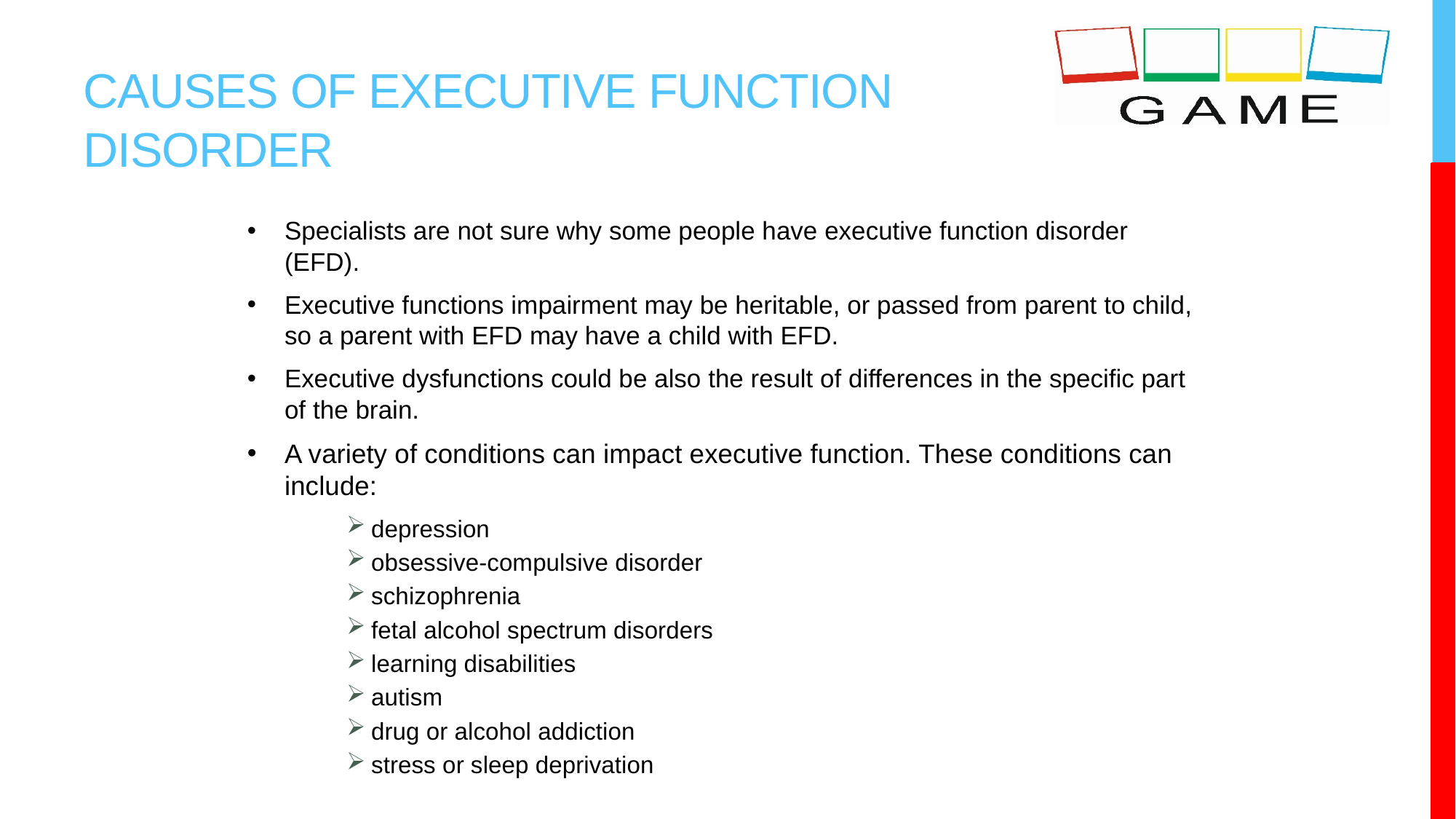

# Causes of Executive function disorder
Specialists are not sure why some people have executive function disorder (EFD).
Executive functions impairment may be heritable, or passed from parent to child, so a parent with EFD may have a child with EFD.
Executive dysfunctions could be also the result of differences in the specific part of the brain.
A variety of conditions can impact executive function. These conditions can include:
depression
obsessive-compulsive disorder
schizophrenia
fetal alcohol spectrum disorders
learning disabilities
autism
drug or alcohol addiction
stress or sleep deprivation